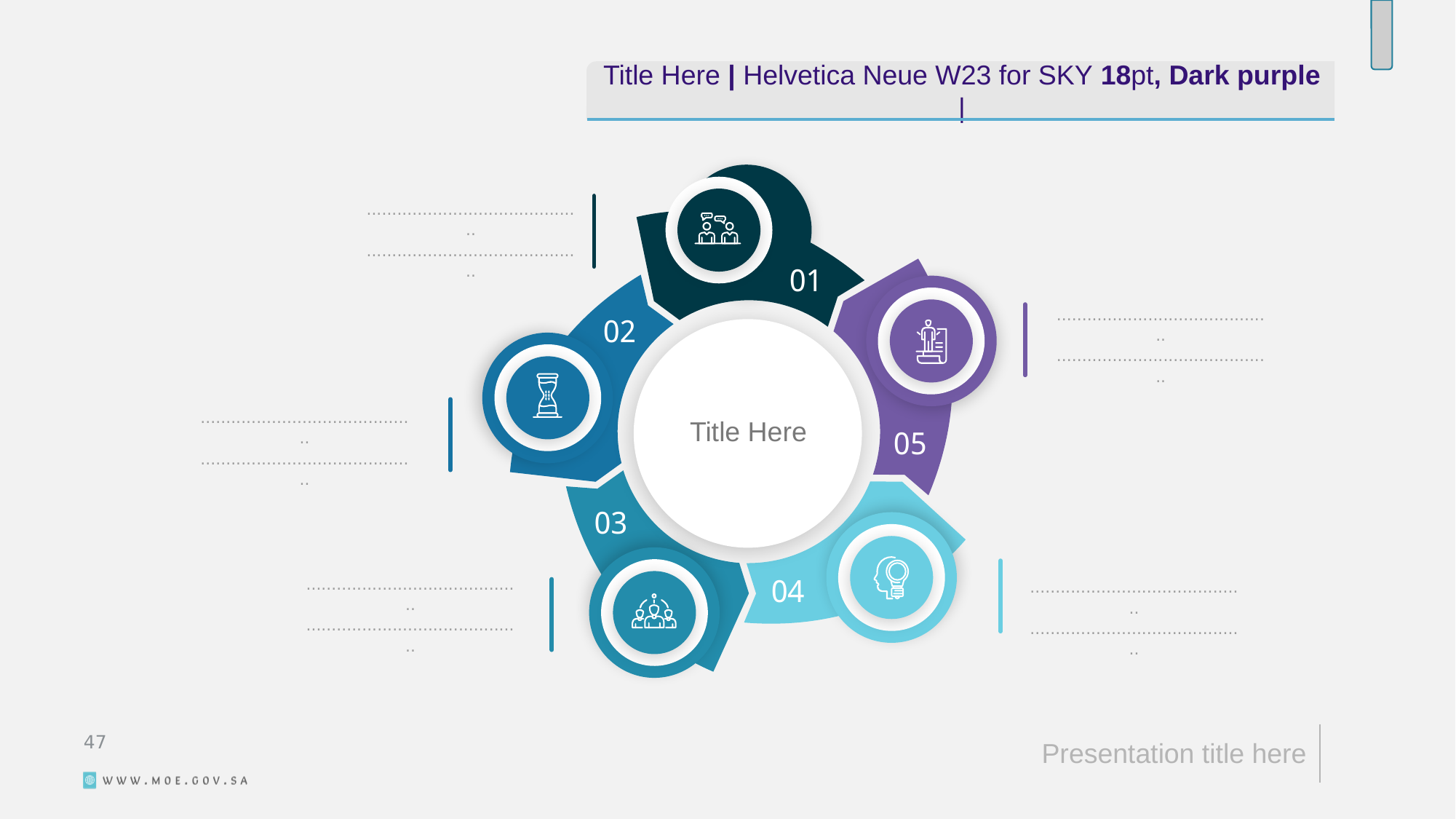

Title Here | Helvetica Neue W23 for SKY 18pt, Dark purple |

...........................................
...........................................

01

02
...........................................
...........................................

Title Here
...........................................
...........................................
05

03

04
...........................................
...........................................
...........................................
...........................................

47
Presentation title here